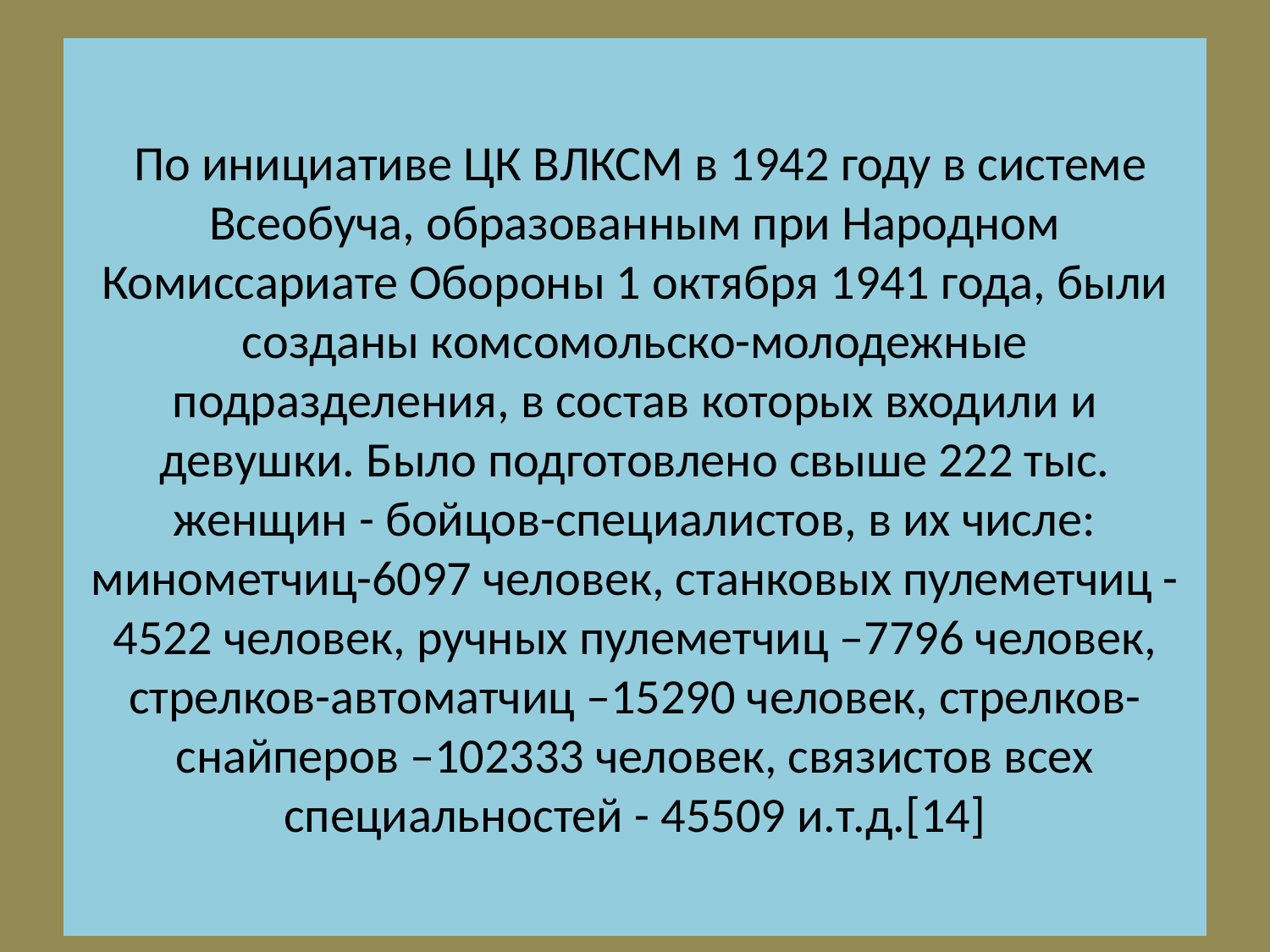

# По инициативе ЦК ВЛКСМ в 1942 году в системе Всеобуча, образованным при Народном Комиссариате Обороны 1 октября 1941 года, были созданы комсомольско-молодежные подразделения, в состав которых входили и девушки. Было подготовлено свыше 222 тыс. женщин - бойцов-специалистов, в их числе: минометчиц-6097 человек, станковых пулеметчиц - 4522 человек, ручных пулеметчиц –7796 человек, стрелков-автоматчиц –15290 человек, стрелков-снайперов –102333 человек, связистов всех специальностей - 45509 и.т.д.[14]